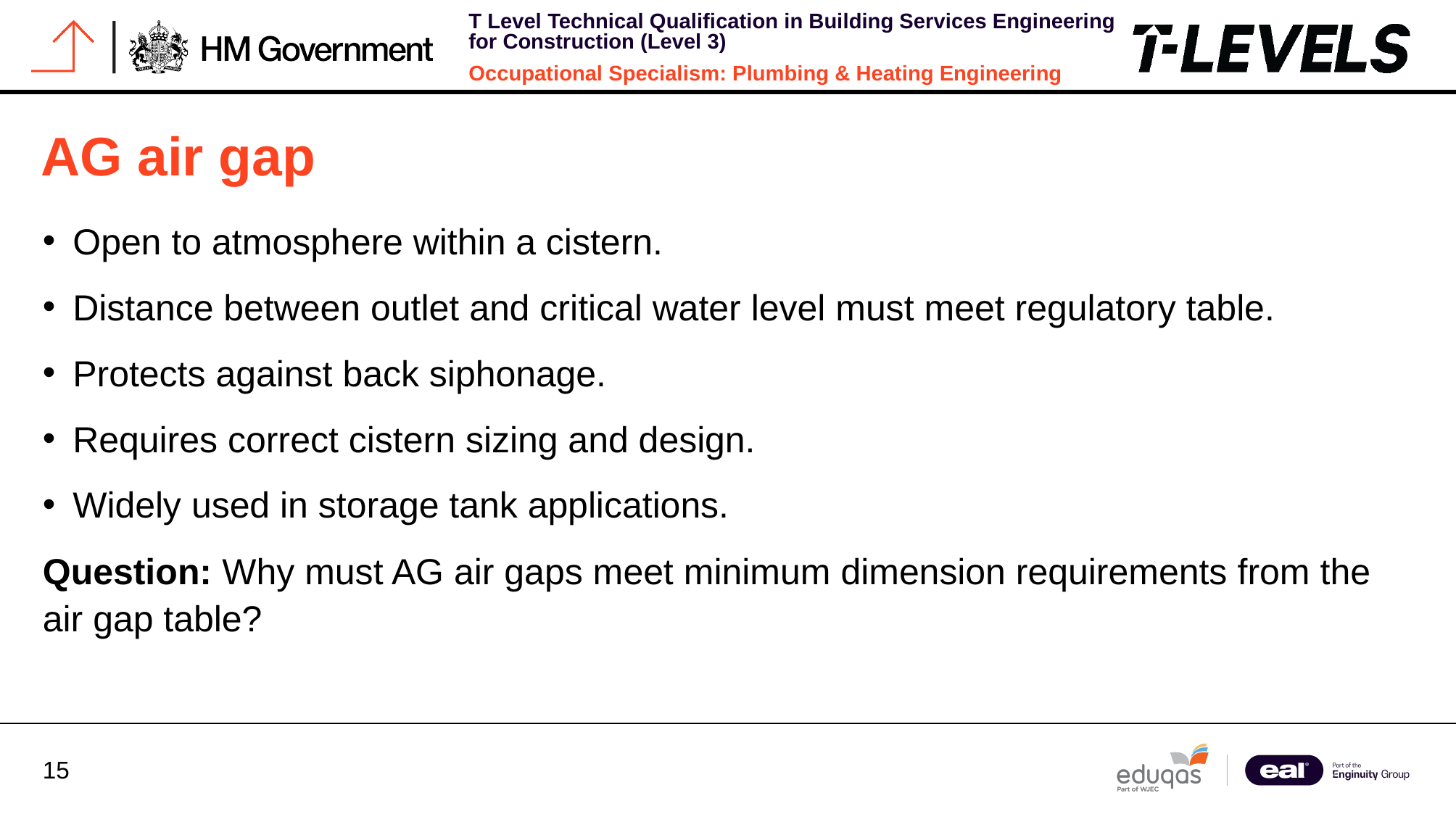

# AG air gap
Open to atmosphere within a cistern.
Distance between outlet and critical water level must meet regulatory table.
Protects against back siphonage.
Requires correct cistern sizing and design.
Widely used in storage tank applications.
Question: Why must AG air gaps meet minimum dimension requirements from the air gap table?